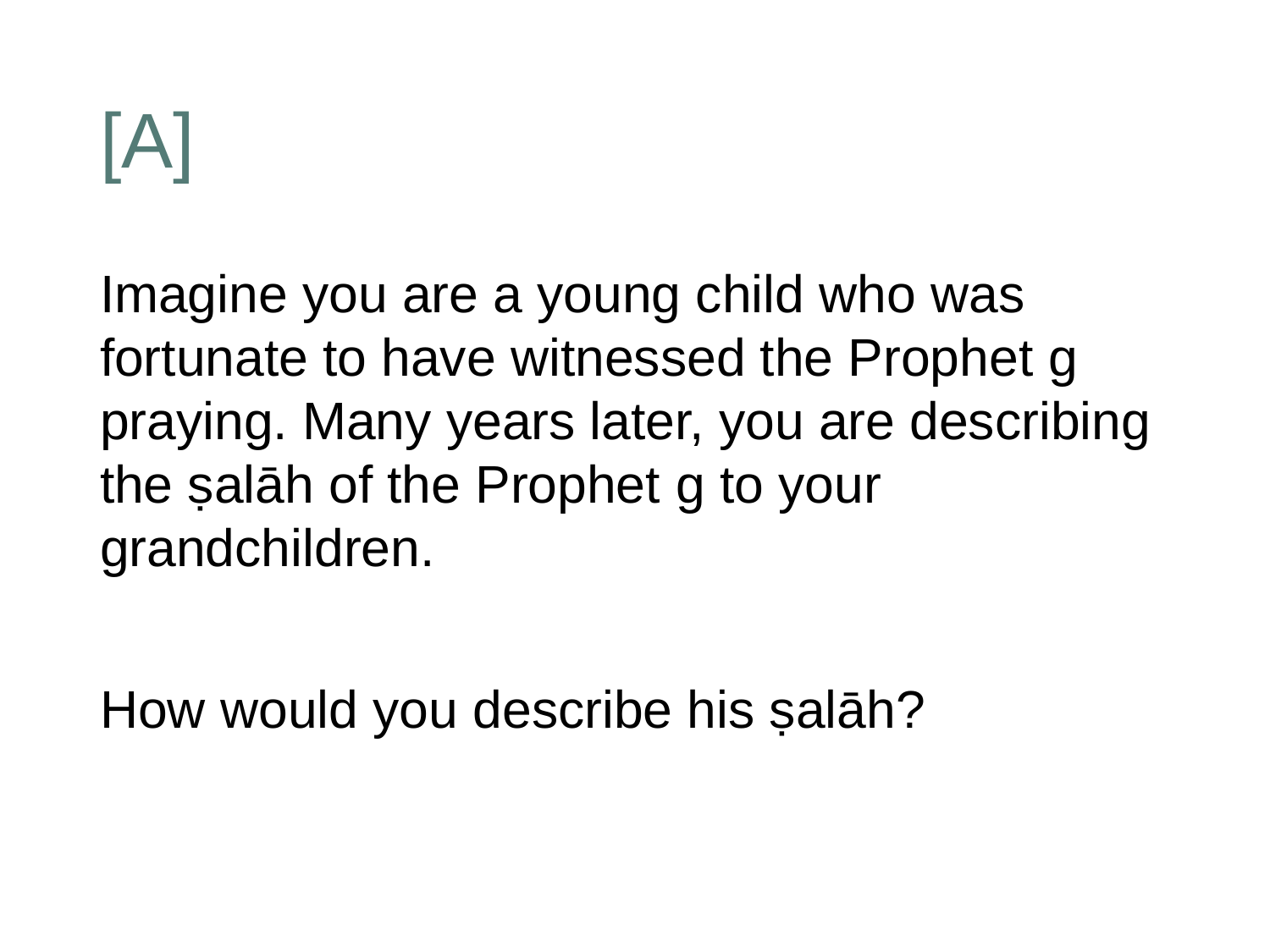

# [A]
Imagine you are a young child who was fortunate to have witnessed the Prophet g praying. Many years later, you are describing the ṣalāh of the Prophet g to your grandchildren.

How would you describe his ṣalāh?